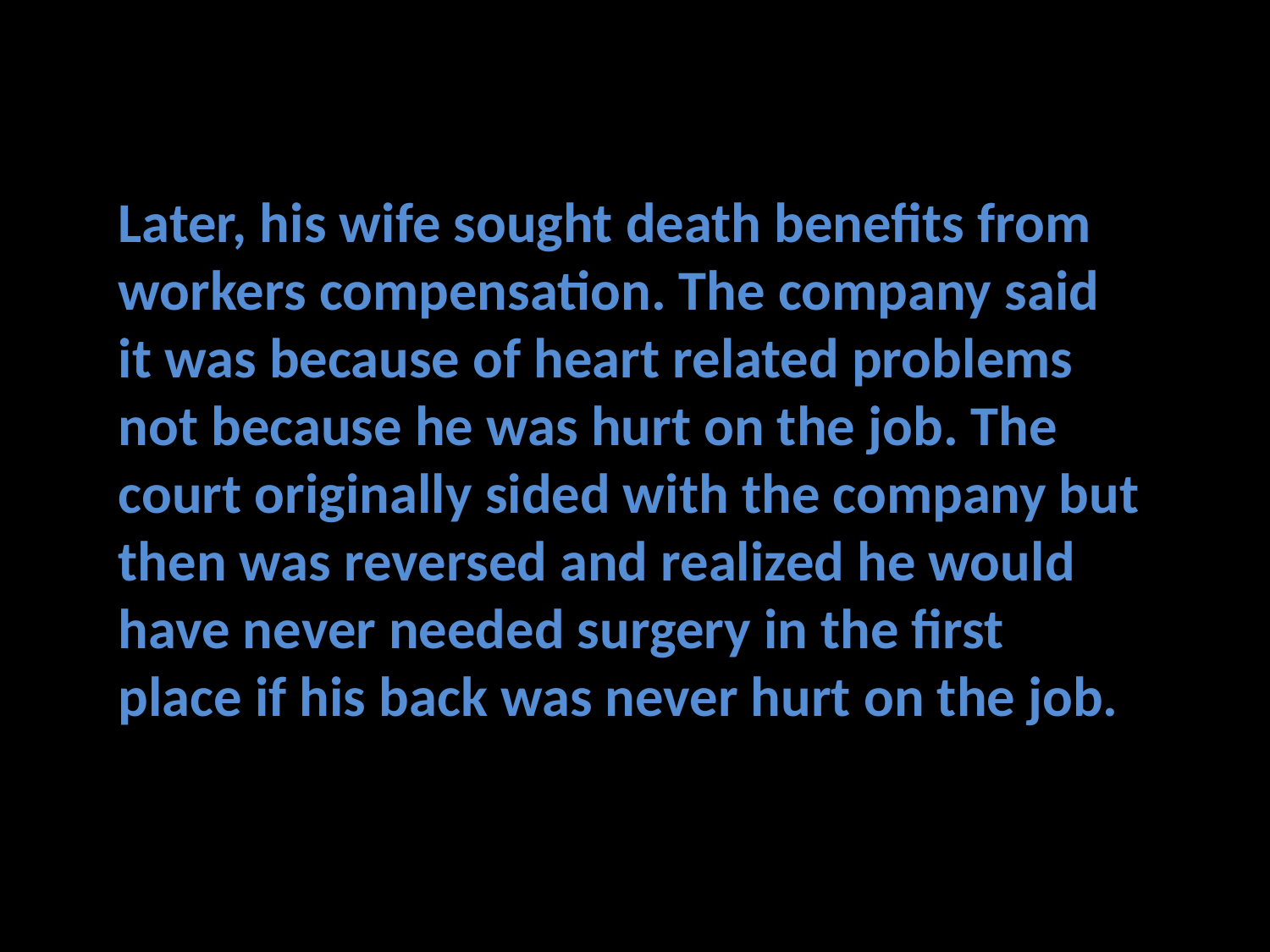

Later, his wife sought death benefits from workers compensation. The company said it was because of heart related problems not because he was hurt on the job. The court originally sided with the company but then was reversed and realized he would have never needed surgery in the first place if his back was never hurt on the job.